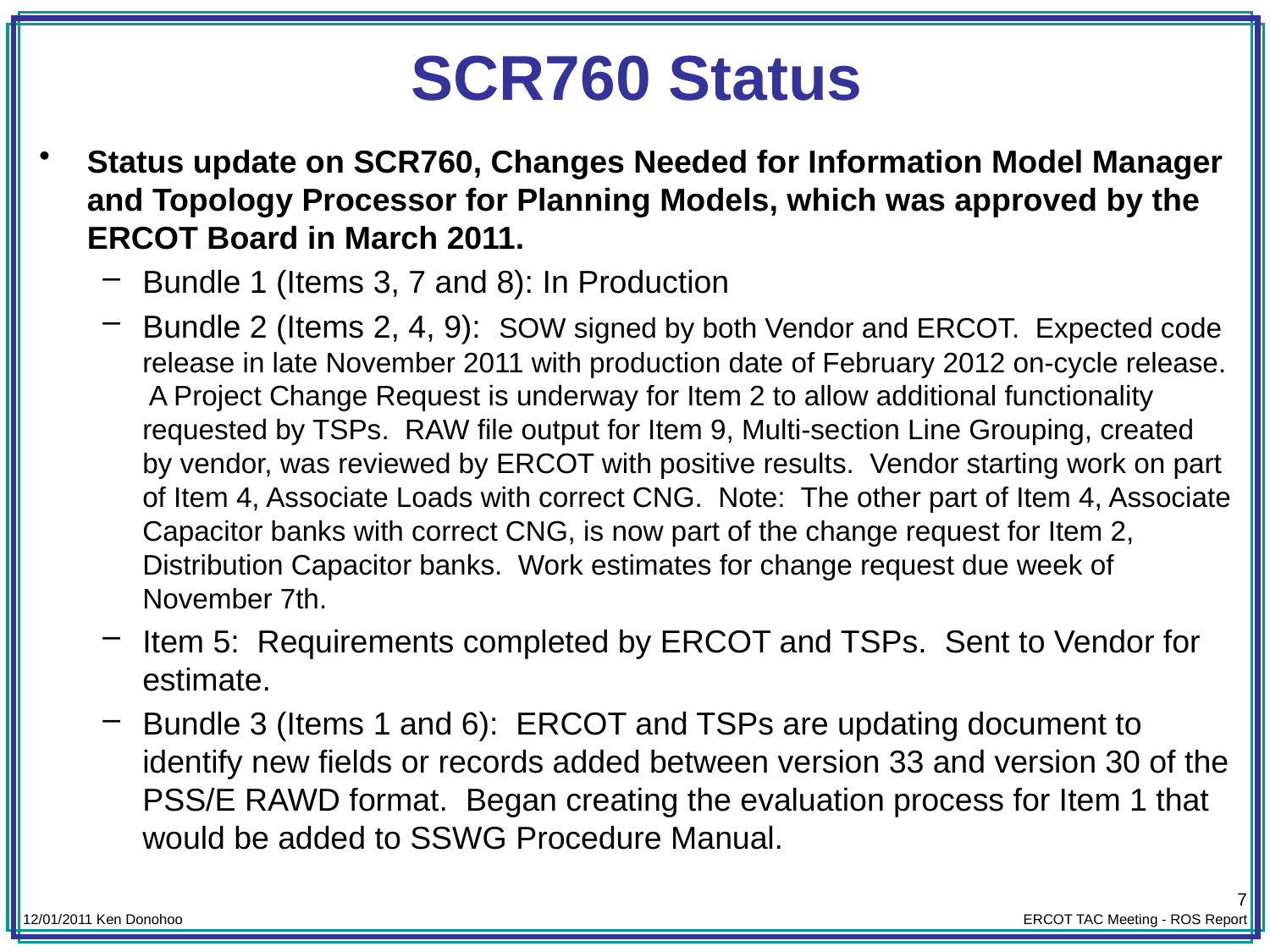

# SCR760 Status
Status update on SCR760, Changes Needed for Information Model Manager and Topology Processor for Planning Models, which was approved by the ERCOT Board in March 2011.
Bundle 1 (Items 3, 7 and 8): In Production
Bundle 2 (Items 2, 4, 9):  SOW signed by both Vendor and ERCOT.  Expected code release in late November 2011 with production date of February 2012 on-cycle release.  A Project Change Request is underway for Item 2 to allow additional functionality requested by TSPs.  RAW file output for Item 9, Multi-section Line Grouping, created by vendor, was reviewed by ERCOT with positive results.  Vendor starting work on part of Item 4, Associate Loads with correct CNG.  Note:  The other part of Item 4, Associate Capacitor banks with correct CNG, is now part of the change request for Item 2, Distribution Capacitor banks.  Work estimates for change request due week of November 7th.
Item 5:  Requirements completed by ERCOT and TSPs.  Sent to Vendor for estimate.
Bundle 3 (Items 1 and 6):  ERCOT and TSPs are updating document to identify new fields or records added between version 33 and version 30 of the PSS/E RAWD format.  Began creating the evaluation process for Item 1 that would be added to SSWG Procedure Manual.

7
12/01/2011 Ken Donohoo
ERCOT TAC Meeting - ROS Report